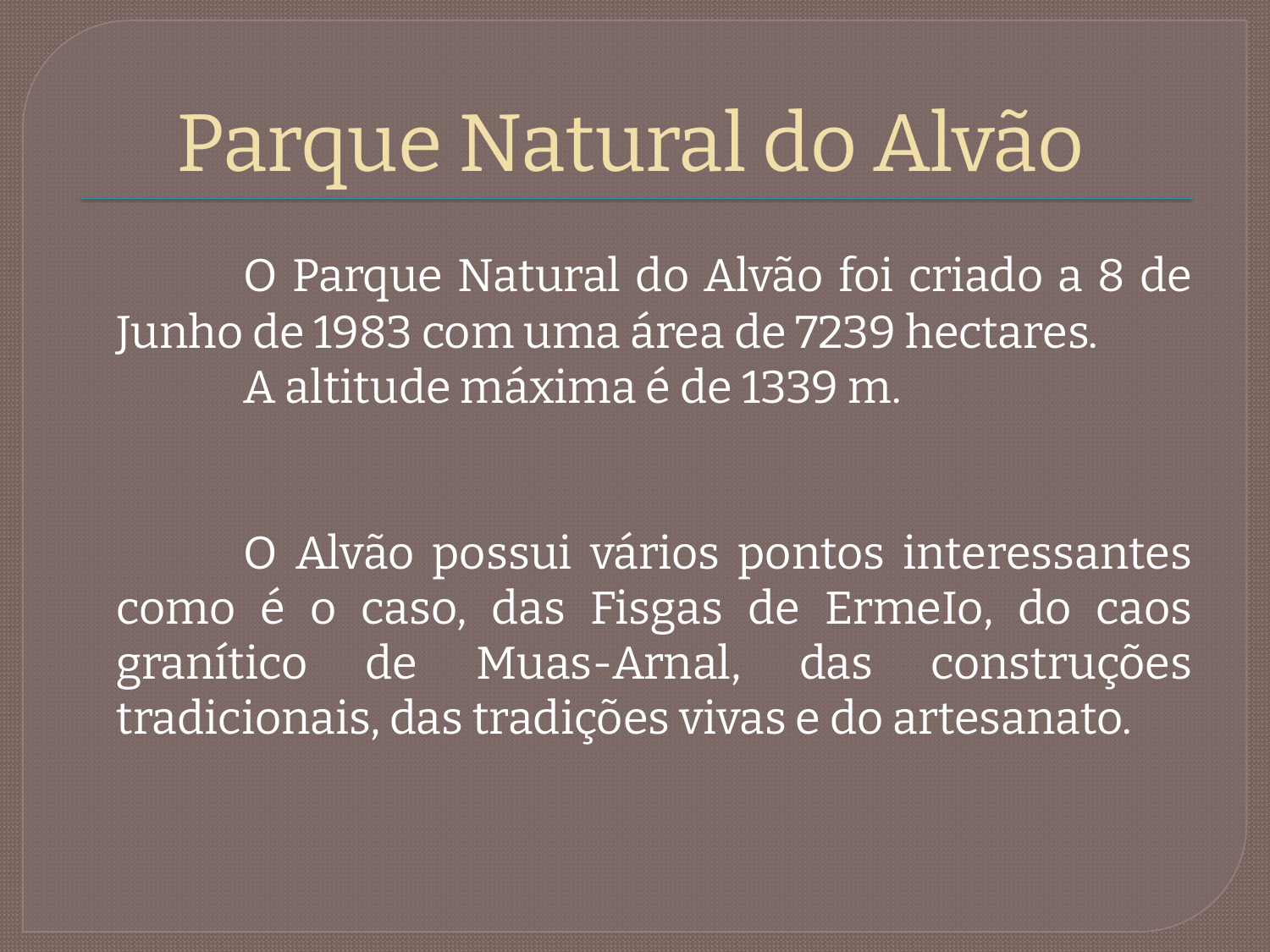

# Parque Natural do Alvão
		O Parque Natural do Alvão foi criado a 8 de Junho de 1983 com uma área de 7239 hectares.
		A altitude máxima é de 1339 m.

		O Alvão possui vários pontos interessantes como é o caso, das Fisgas de ErmeIo, do caos granítico de Muas-Arnal, das construções tradicionais, das tradições vivas e do artesanato.